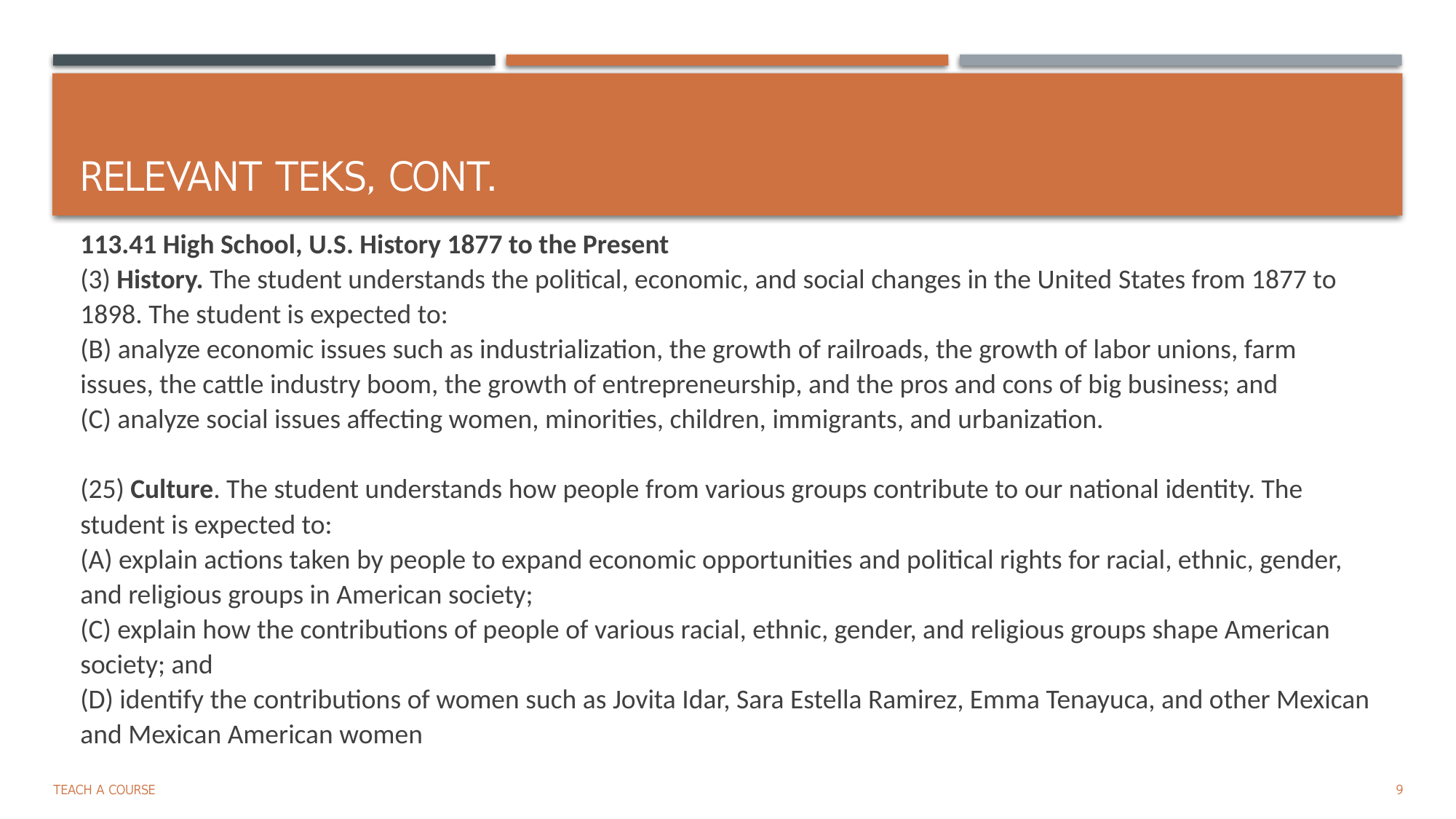

# Relevant TEKS, Cont.
113.41 High School, U.S. History 1877 to the Present
(3) History. The student understands the political, economic, and social changes in the United States from 1877 to 1898. The student is expected to:
(B) analyze economic issues such as industrialization, the growth of railroads, the growth of labor unions, farm issues, the cattle industry boom, the growth of entrepreneurship, and the pros and cons of big business; and
(C) analyze social issues affecting women, minorities, children, immigrants, and urbanization.

(25) Culture. The student understands how people from various groups contribute to our national identity. The student is expected to:
(A) explain actions taken by people to expand economic opportunities and political rights for racial, ethnic, gender, and religious groups in American society;
(C) explain how the contributions of people of various racial, ethnic, gender, and religious groups shape American society; and
(D) identify the contributions of women such as Jovita Idar, Sara Estella Ramirez, Emma Tenayuca, and other Mexican and Mexican American women

Teach a Course
9